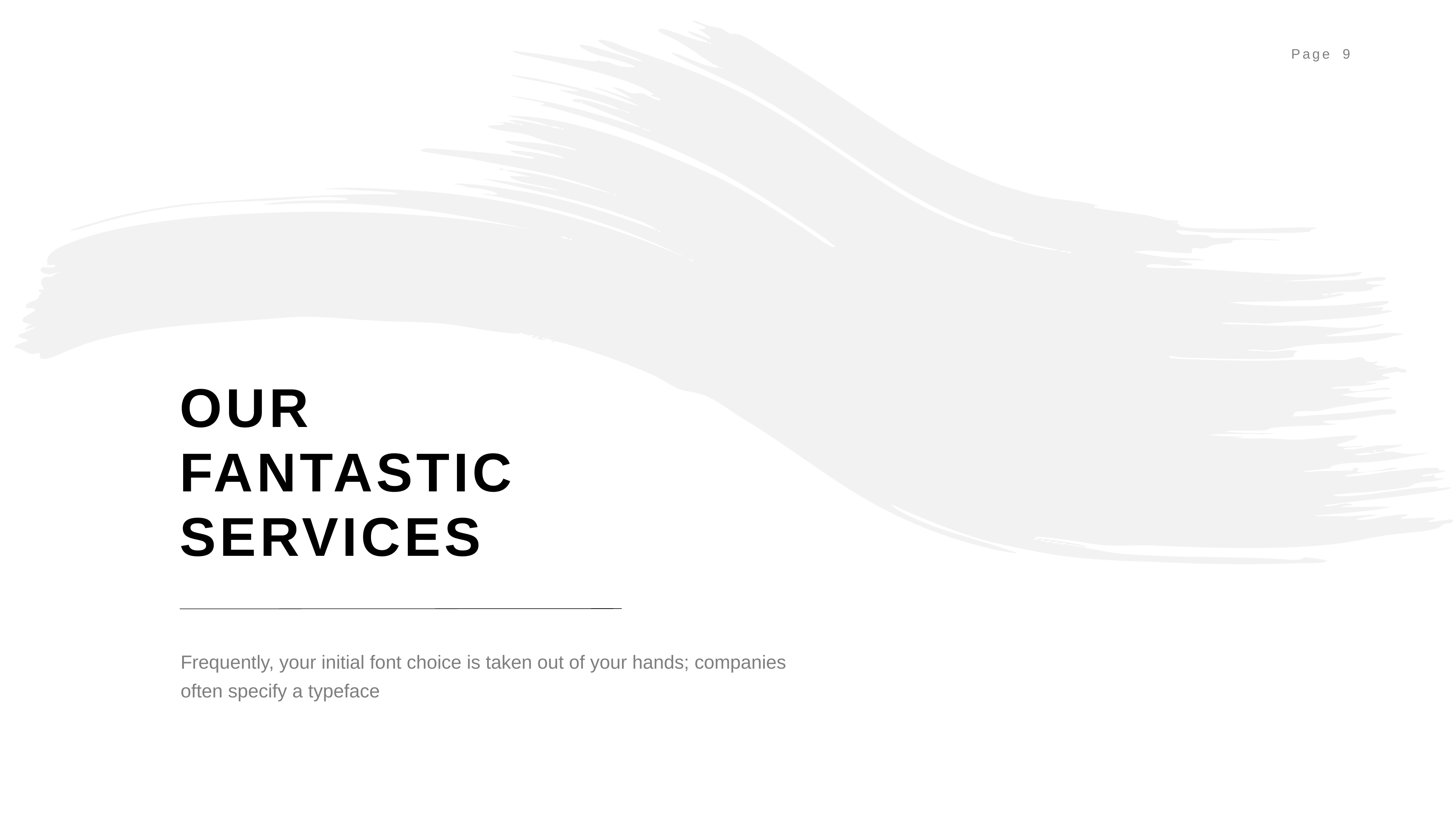

OUR
FANTASTIC
SERVICES
Frequently, your initial font choice is taken out of your hands; companies often specify a typeface